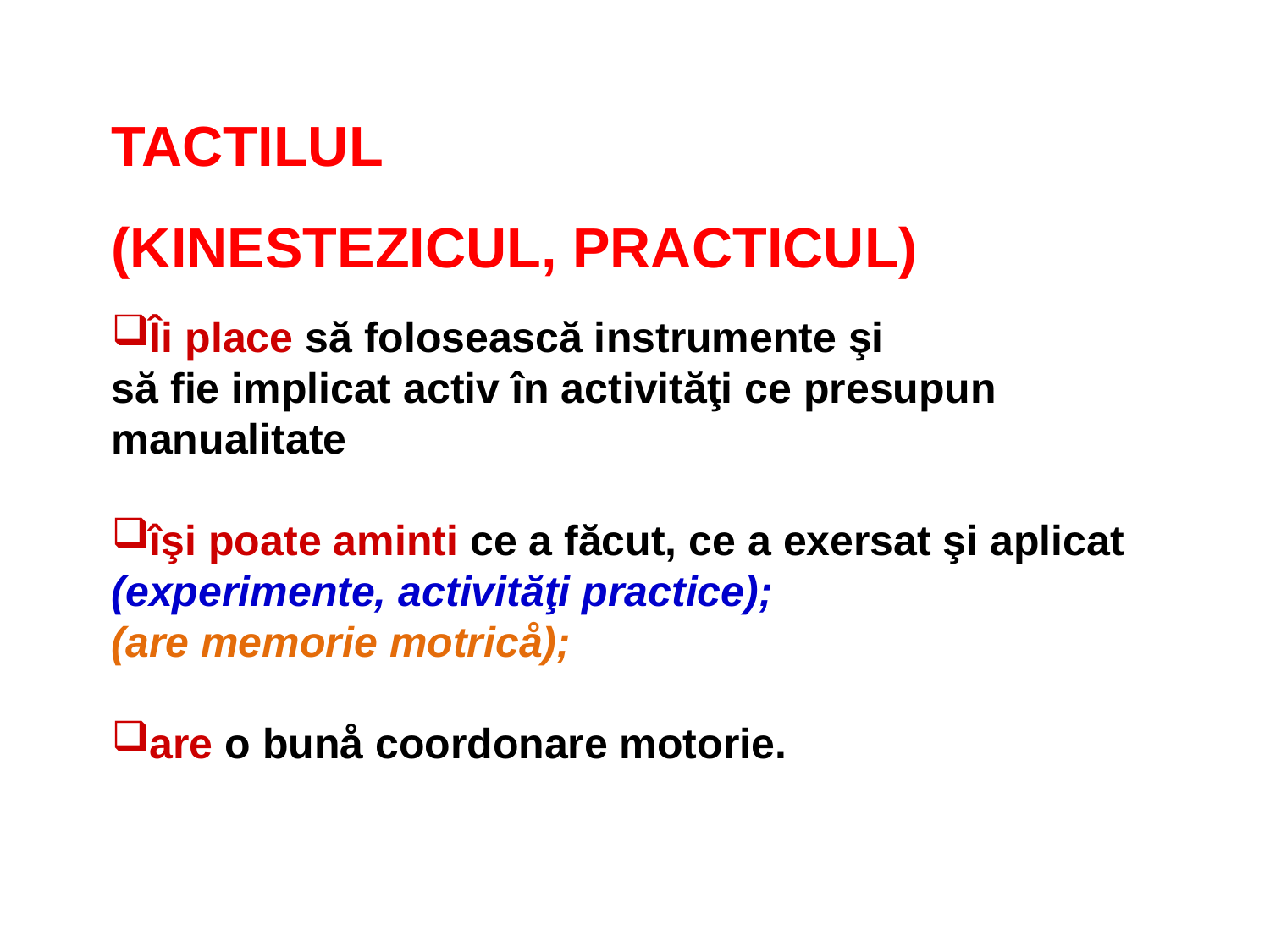

TACTILUL
(KINESTEZICUL, PRACTICUL)

Îi place să folosească instrumente şi                         să fie implicat activ în activităţi ce presupun manualitate

îşi poate aminti ce a făcut, ce a exersat şi aplicat      (experimente, activităţi practice);
(are memorie motricå);

are o bunå coordonare motorie.